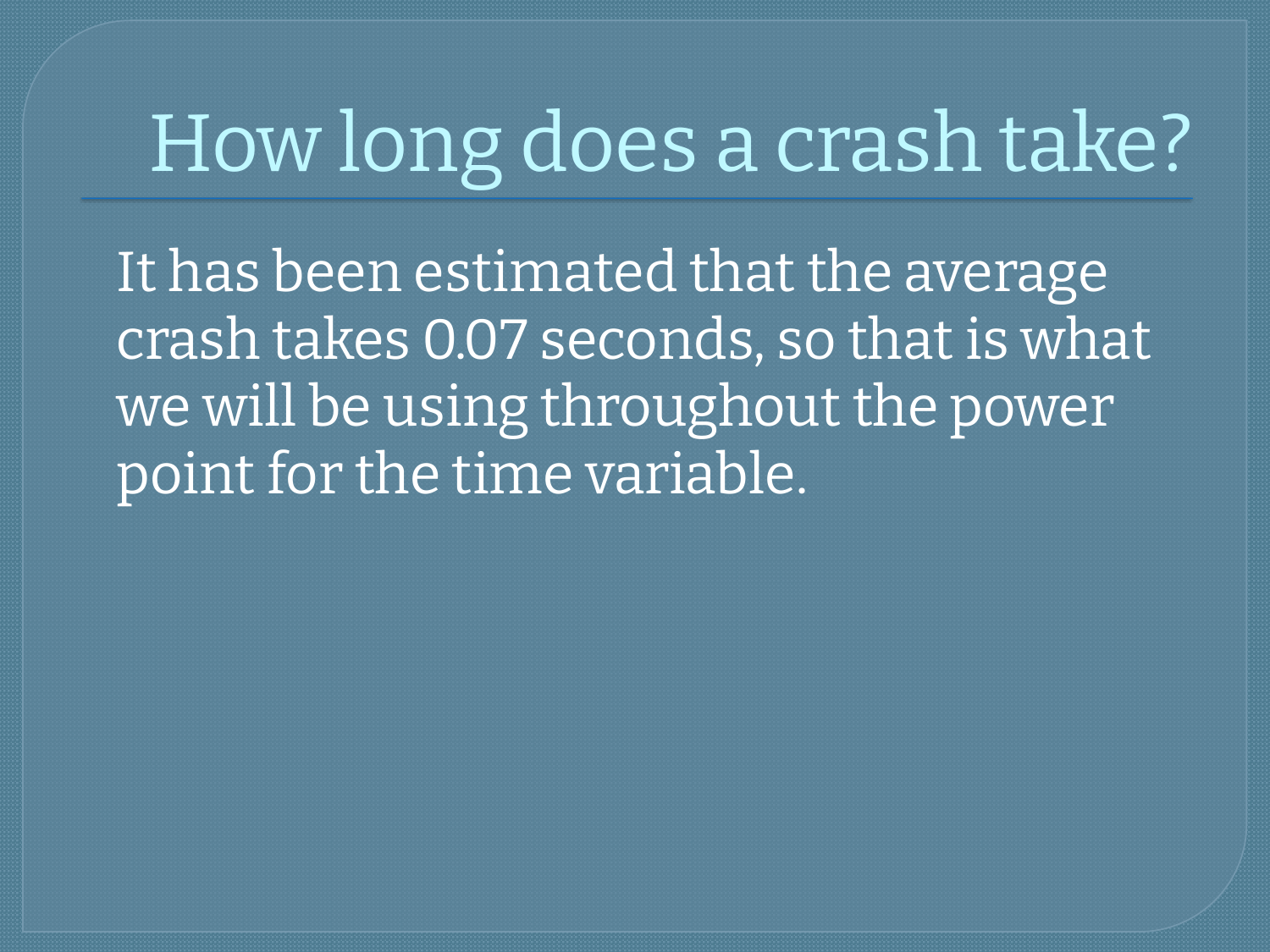

# How long does a crash take?
	It has been estimated that the average crash takes 0.07 seconds, so that is what we will be using throughout the power point for the time variable.